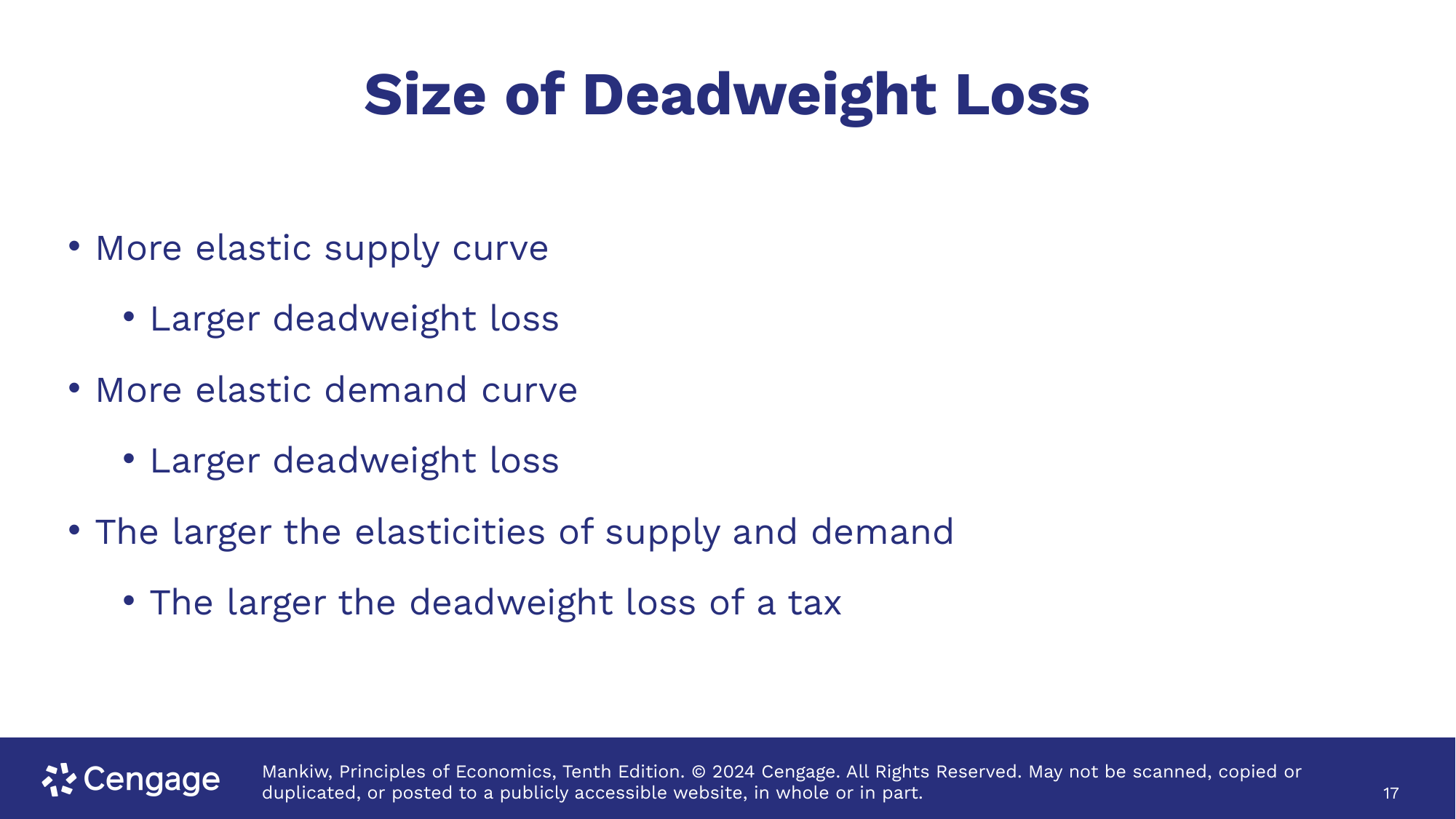

# Size of Deadweight Loss
More elastic supply curve
Larger deadweight loss
More elastic demand curve
Larger deadweight loss
The larger the elasticities of supply and demand
The larger the deadweight loss of a tax